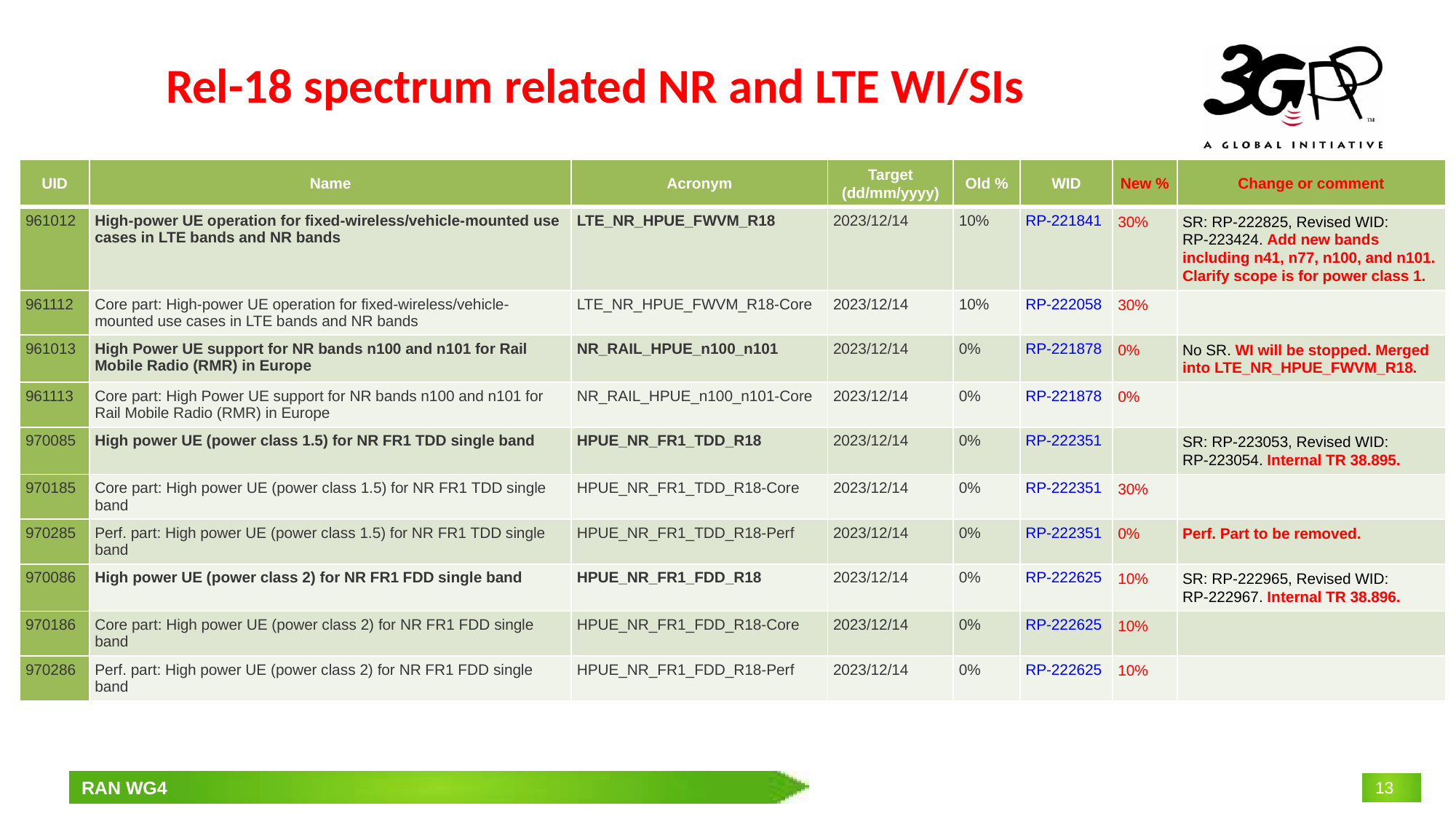

# Rel-18 spectrum related NR and LTE WI/SIs
| UID | Name | Acronym | Target (dd/mm/yyyy) | Old % | WID | New % | Change or comment |
| --- | --- | --- | --- | --- | --- | --- | --- |
| 961012 | High-power UE operation for fixed-wireless/vehicle-mounted use cases in LTE bands and NR bands | LTE\_NR\_HPUE\_FWVM\_R18 | 2023/12/14 | 10% | RP-221841 | 30% | SR: RP‑222825, Revised WID: RP‑223424. Add new bands including n41, n77, n100, and n101. Clarify scope is for power class 1. |
| 961112 | Core part: High-power UE operation for fixed-wireless/vehicle-mounted use cases in LTE bands and NR bands | LTE\_NR\_HPUE\_FWVM\_R18-Core | 2023/12/14 | 10% | RP-222058 | 30% |  |
| 961013 | High Power UE support for NR bands n100 and n101 for Rail Mobile Radio (RMR) in Europe | NR\_RAIL\_HPUE\_n100\_n101 | 2023/12/14 | 0% | RP-221878 | 0% | No SR. WI will be stopped. Merged into LTE\_NR\_HPUE\_FWVM\_R18. |
| 961113 | Core part: High Power UE support for NR bands n100 and n101 for Rail Mobile Radio (RMR) in Europe | NR\_RAIL\_HPUE\_n100\_n101-Core | 2023/12/14 | 0% | RP-221878 | 0% |  |
| 970085 | High power UE (power class 1.5) for NR FR1 TDD single band | HPUE\_NR\_FR1\_TDD\_R18 | 2023/12/14 | 0% | RP-222351 |  | SR: RP‑223053, Revised WID: RP‑223054. Internal TR 38.895. |
| 970185 | Core part: High power UE (power class 1.5) for NR FR1 TDD single band | HPUE\_NR\_FR1\_TDD\_R18-Core | 2023/12/14 | 0% | RP-222351 | 30% |  |
| 970285 | Perf. part: High power UE (power class 1.5) for NR FR1 TDD single band | HPUE\_NR\_FR1\_TDD\_R18-Perf | 2023/12/14 | 0% | RP-222351 | 0% | Perf. Part to be removed. |
| 970086 | High power UE (power class 2) for NR FR1 FDD single band | HPUE\_NR\_FR1\_FDD\_R18 | 2023/12/14 | 0% | RP-222625 | 10% | SR: RP‑222965, Revised WID: RP‑222967. Internal TR 38.896. |
| 970186 | Core part: High power UE (power class 2) for NR FR1 FDD single band | HPUE\_NR\_FR1\_FDD\_R18-Core | 2023/12/14 | 0% | RP-222625 | 10% |  |
| 970286 | Perf. part: High power UE (power class 2) for NR FR1 FDD single band | HPUE\_NR\_FR1\_FDD\_R18-Perf | 2023/12/14 | 0% | RP-222625 | 10% |  |